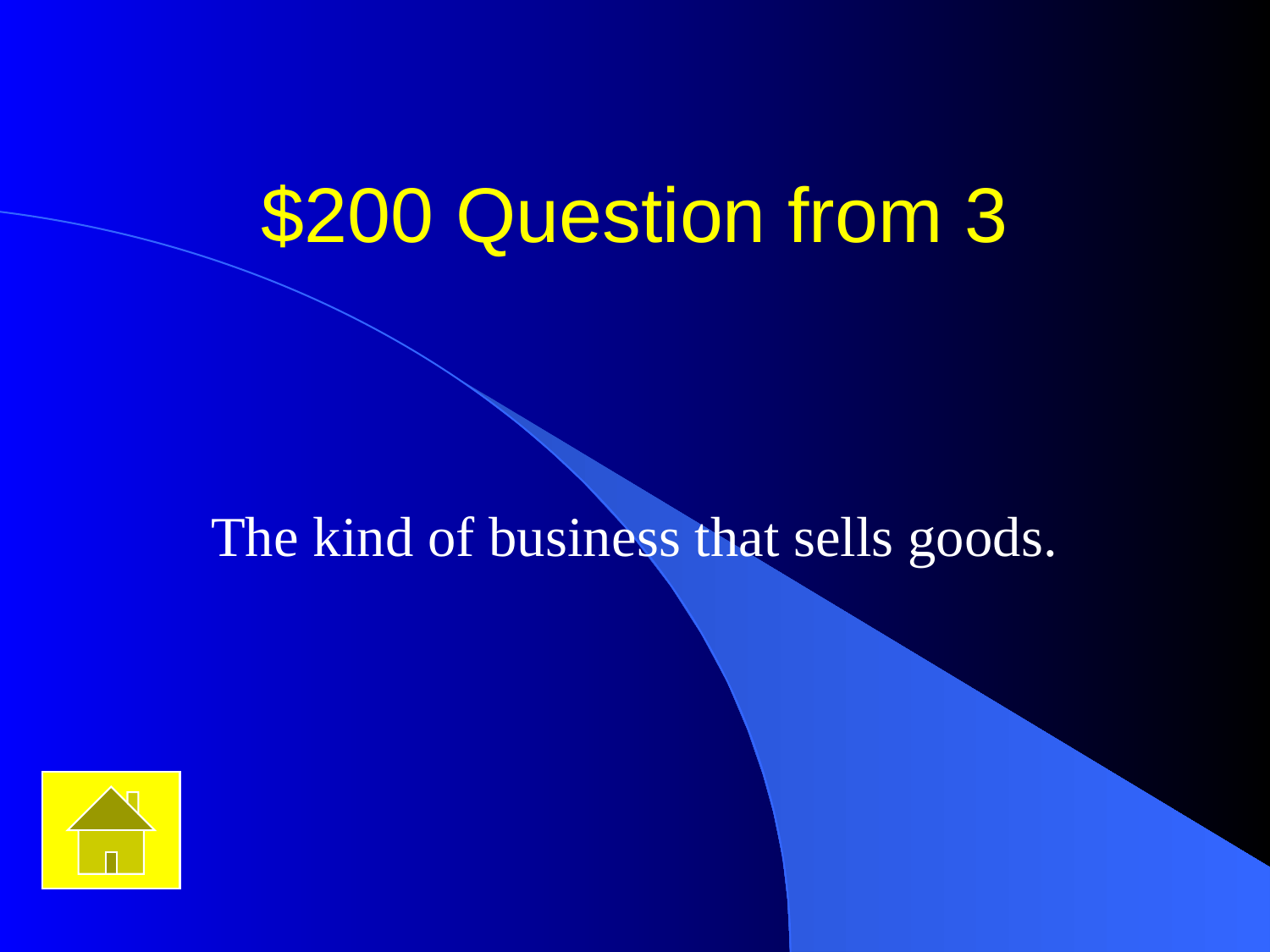

# $200 Question from 3
The kind of business that sells goods.